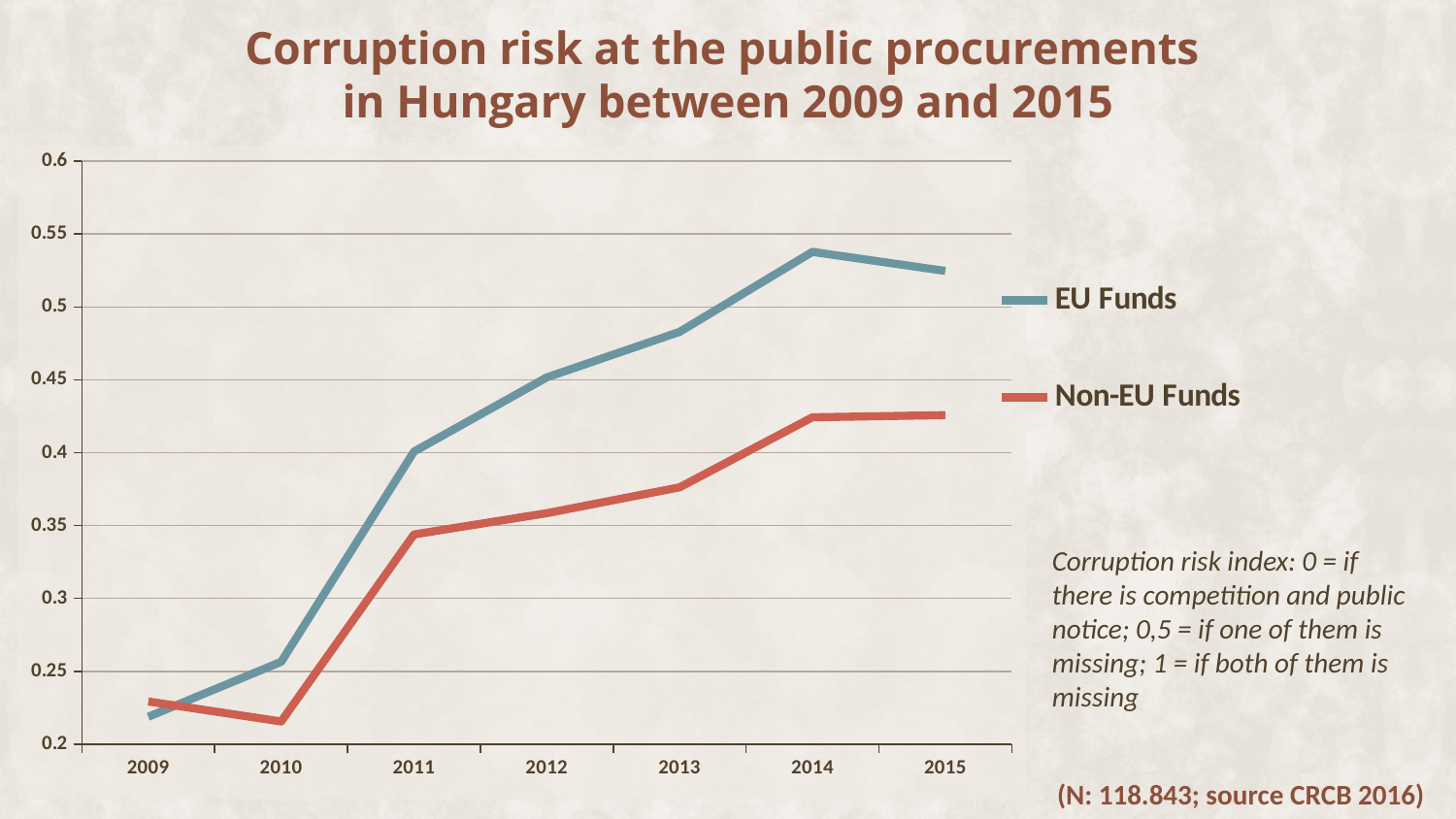

# Corruption risk at the public procurements in Hungary between 2009 and 2015

### Chart

| Category | EU Funds | Non-EU Funds |
|---|---|---|
| 2009 | 0.21880000000000024 | 0.22930000000000017 |
| 2010 | 0.2565 | 0.2156 |
| 2011 | 0.4008000000000003 | 0.34390000000000087 |
| 2012 | 0.45170000000000005 | 0.3585000000000003 |
| 2013 | 0.4829000000000004 | 0.3762000000000003 |
| 2014 | 0.5378 | 0.4243000000000026 |
| 2015 | 0.5247000000000006 | 0.4258000000000026 |
Corruption risk index: 0 = if there is competition and public notice; 0,5 = if one of them is missing; 1 = if both of them is missing
(N: 118.843; source CRCB 2016)